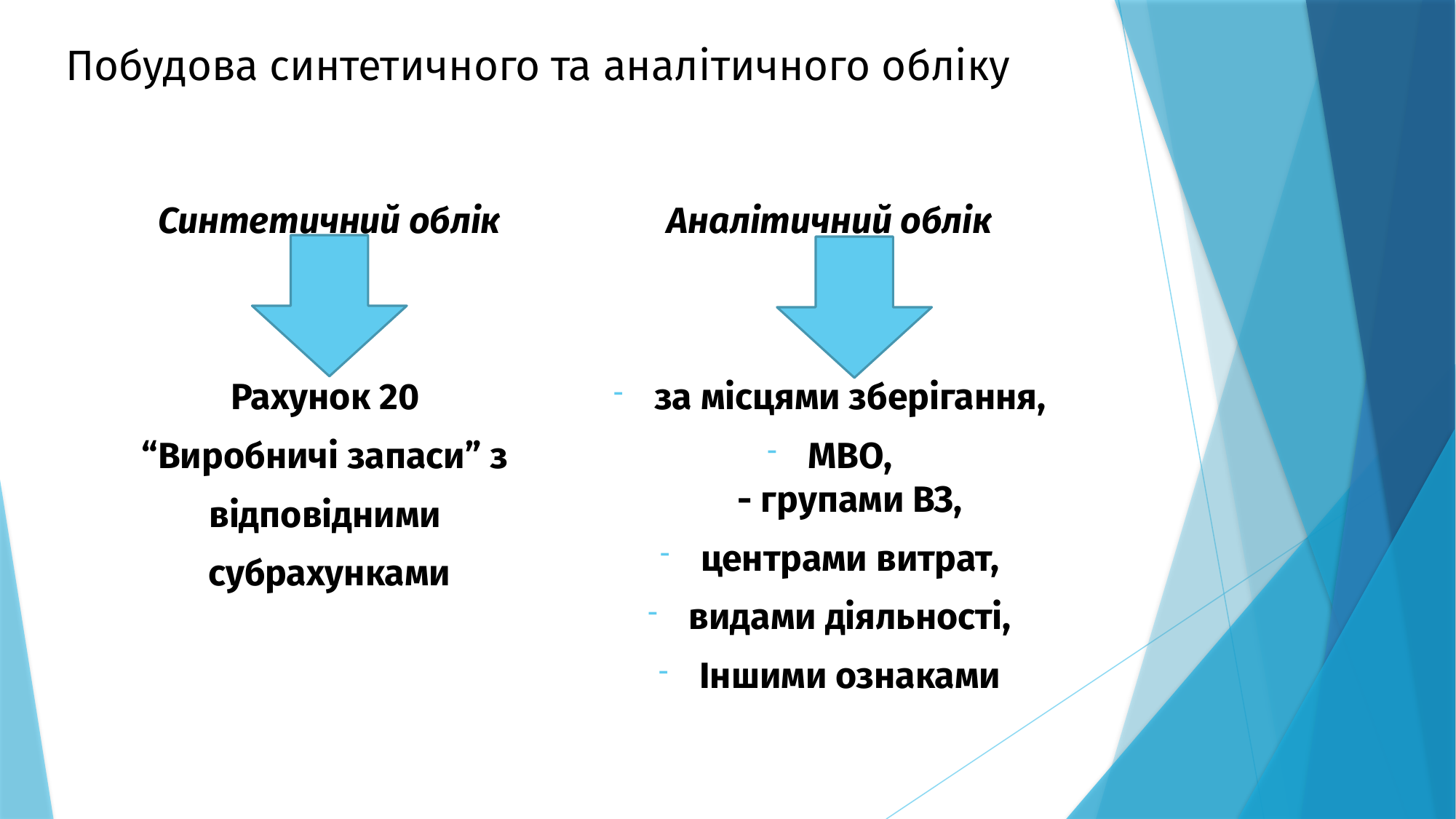

# Побудова синтетичного та аналітичного обліку
Синтетичний облік

Рахунок 20
“Виробничі запаси” з
відповідними
субрахунками

Аналітичний облік

за місцями зберігання,
МВО,
- групами ВЗ,
центрами витрат,
видами діяльності,
Іншими ознаками